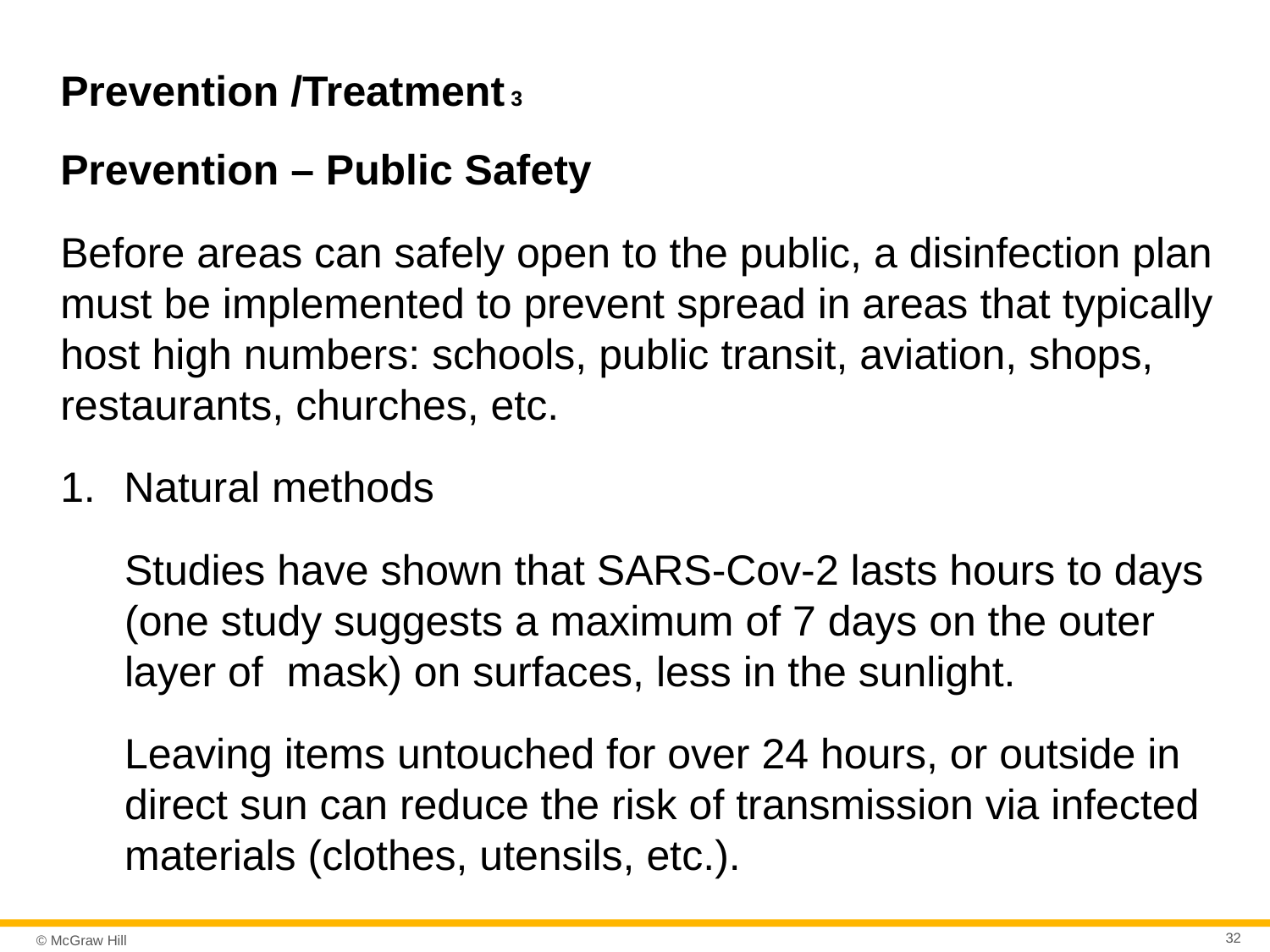

# Prevention /Treatment 3
Prevention – Public Safety
Before areas can safely open to the public, a disinfection plan must be implemented to prevent spread in areas that typically host high numbers: schools, public transit, aviation, shops, restaurants, churches, etc.
Natural methods
Studies have shown that SARS-Cov-2 lasts hours to days (one study suggests a maximum of 7 days on the outer layer of  mask) on surfaces, less in the sunlight.
Leaving items untouched for over 24 hours, or outside in direct sun can reduce the risk of transmission via infected materials (clothes, utensils, etc.).